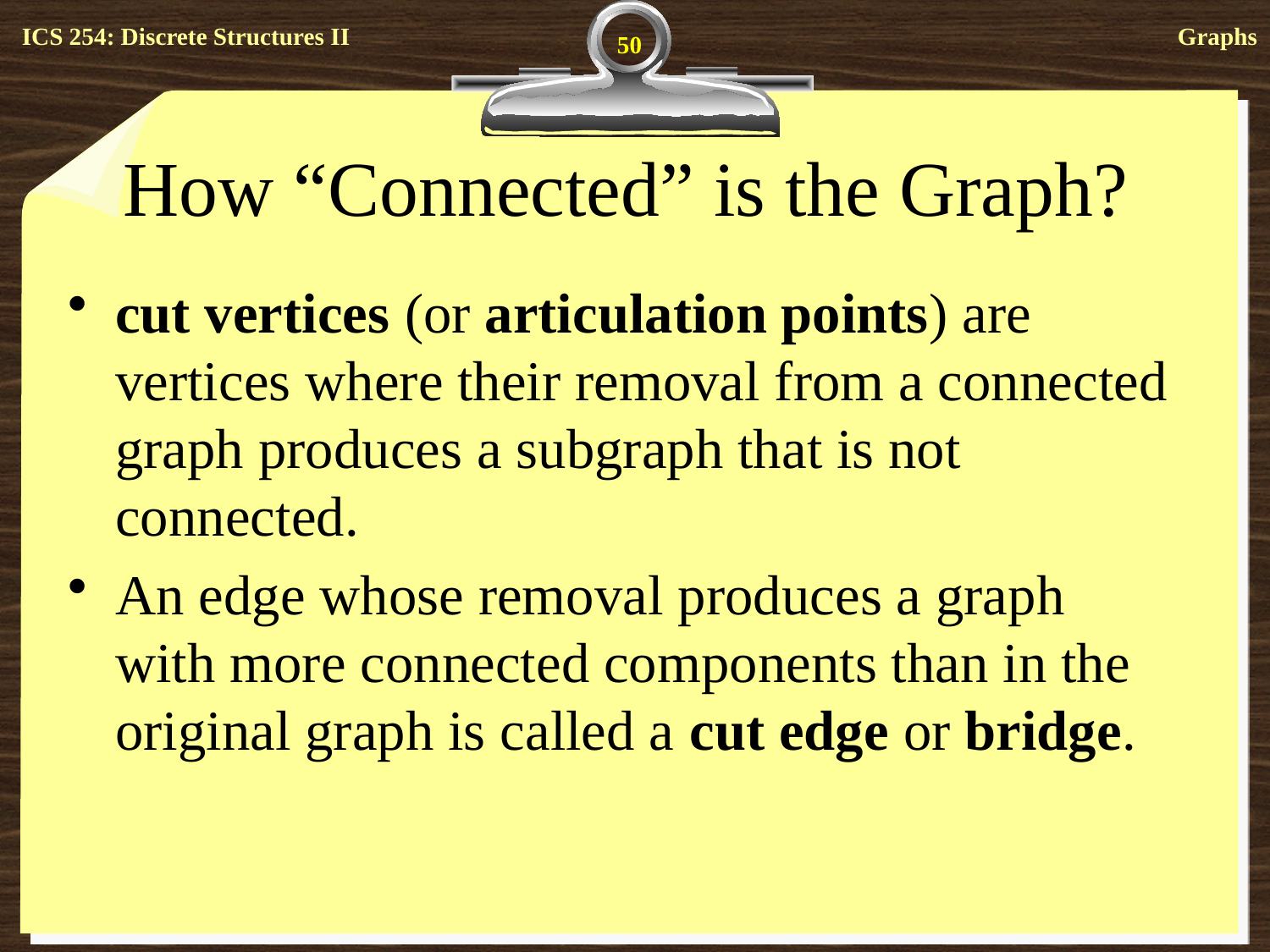

50
# How “Connected” is the Graph?
cut vertices (or articulation points) are vertices where their removal from a connected graph produces a subgraph that is not connected.
An edge whose removal produces a graph with more connected components than in the original graph is called a cut edge or bridge.